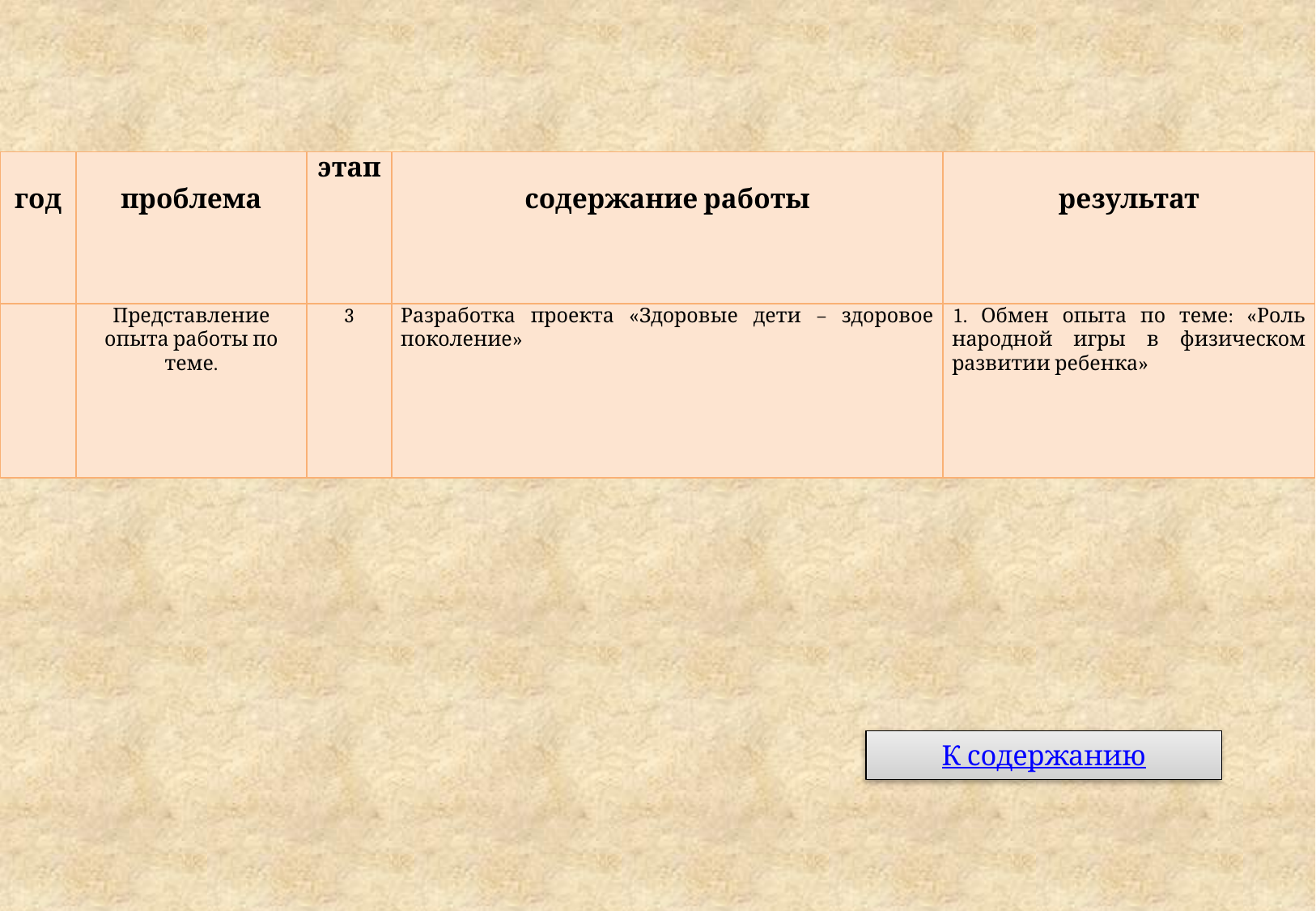

| год | проблема | этап | содержание работы | результат |
| --- | --- | --- | --- | --- |
|  | Представление опыта работы по теме. | 3 | Разработка проекта «Здоровые дети – здоровое поколение» | 1. Обмен опыта по теме: «Роль народной игры в физическом развитии ребенка» |
К содержанию